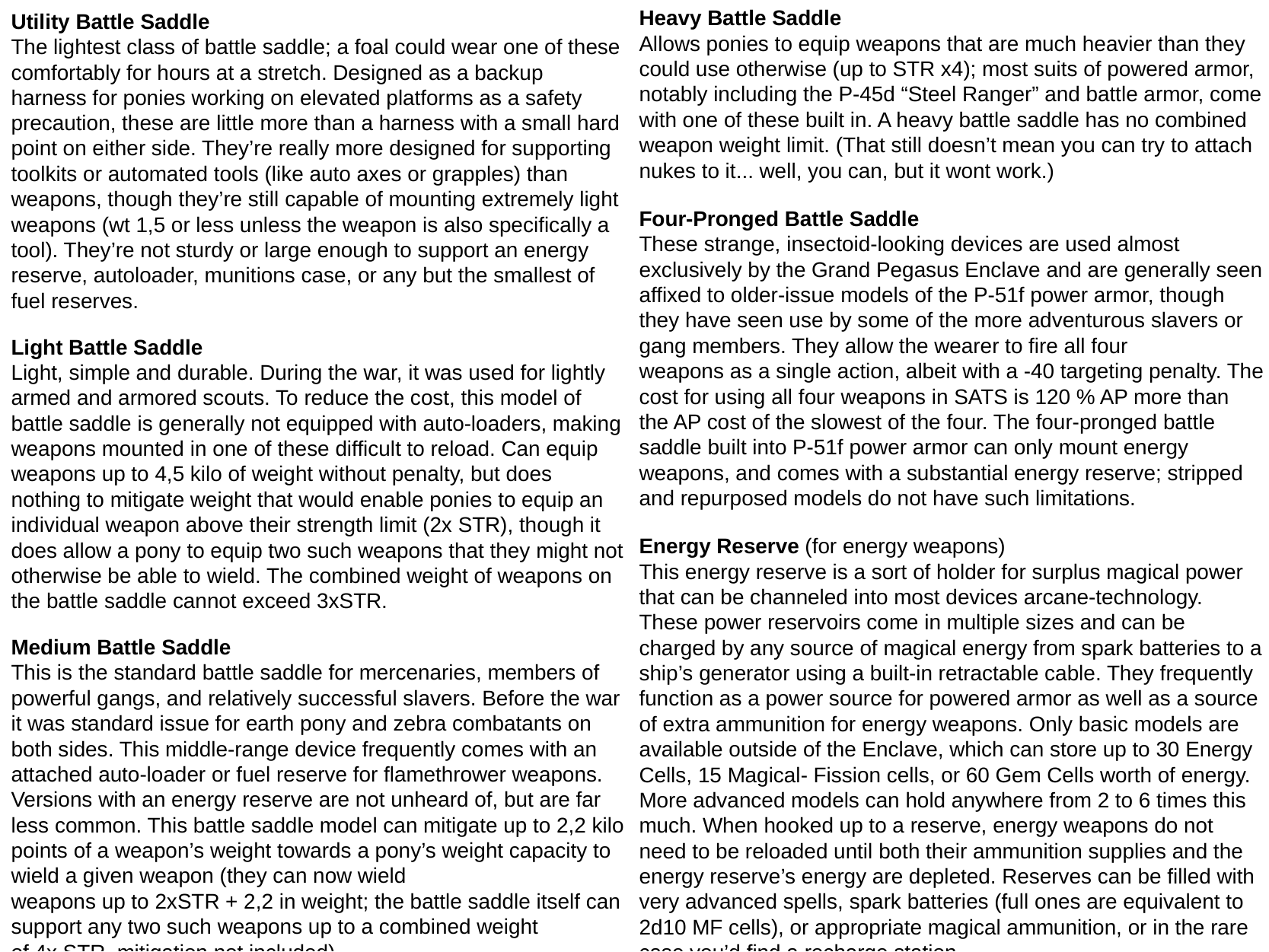

Heavy Battle Saddle
Allows ponies to equip weapons that are much heavier than they could use otherwise (up to STR x4); most suits of powered armor, notably including the P-45d “Steel Ranger” and battle armor, come with one of these built in. A heavy battle saddle has no combined weapon weight limit. (That still doesn’t mean you can try to attach nukes to it... well, you can, but it wont work.)

Four-Pronged Battle Saddle
These strange, insectoid-looking devices are used almost exclusively by the Grand Pegasus Enclave and are generally seen affixed to older-issue models of the P-51f power armor, though they have seen use by some of the more adventurous slavers or gang members. They allow the wearer to fire all four
weapons as a single action, albeit with a -40 targeting penalty. The cost for using all four weapons in SATS is 120 % AP more than the AP cost of the slowest of the four. The four-pronged battle saddle built into P-51f power armor can only mount energy weapons, and comes with a substantial energy reserve; stripped and repurposed models do not have such limitations.

Energy Reserve (for energy weapons)
This energy reserve is a sort of holder for surplus magical power that can be channeled into most devices arcane-technology. These power reservoirs come in multiple sizes and can be
charged by any source of magical energy from spark batteries to a ship’s generator using a built-in retractable cable. They frequently function as a power source for powered armor as well as a source of extra ammunition for energy weapons. Only basic models are available outside of the Enclave, which can store up to 30 Energy Cells, 15 Magical- Fission cells, or 60 Gem Cells worth of energy. More advanced models can hold anywhere from 2 to 6 times this much. When hooked up to a reserve, energy weapons do not need to be reloaded until both their ammunition supplies and the energy reserve’s energy are depleted. Reserves can be filled with very advanced spells, spark batteries (full ones are equivalent to 2d10 MF cells), or appropriate magical ammunition, or in the rare case you’d find a recharge station.

Utility Battle Saddle
The lightest class of battle saddle; a foal could wear one of these comfortably for hours at a stretch. Designed as a backup harness for ponies working on elevated platforms as a safety precaution, these are little more than a harness with a small hard point on either side. They’re really more designed for supporting toolkits or automated tools (like auto axes or grapples) than weapons, though they’re still capable of mounting extremely light weapons (wt 1,5 or less unless the weapon is also specifically a tool). They’re not sturdy or large enough to support an energy reserve, autoloader, munitions case, or any but the smallest of fuel reserves.

Light Battle Saddle
Light, simple and durable. During the war, it was used for lightly armed and armored scouts. To reduce the cost, this model of battle saddle is generally not equipped with auto-loaders, making weapons mounted in one of these difficult to reload. Can equip weapons up to 4,5 kilo of weight without penalty, but does
nothing to mitigate weight that would enable ponies to equip an individual weapon above their strength limit (2x STR), though it does allow a pony to equip two such weapons that they might not otherwise be able to wield. The combined weight of weapons on the battle saddle cannot exceed 3xSTR.

Medium Battle Saddle
This is the standard battle saddle for mercenaries, members of powerful gangs, and relatively successful slavers. Before the war it was standard issue for earth pony and zebra combatants on both sides. This middle-range device frequently comes with an attached auto-loader or fuel reserve for flamethrower weapons. Versions with an energy reserve are not unheard of, but are far less common. This battle saddle model can mitigate up to 2,2 kilo points of a weapon’s weight towards a pony’s weight capacity to wield a given weapon (they can now wield
weapons up to 2xSTR + 2,2 in weight; the battle saddle itself can support any two such weapons up to a combined weight
of 4x STR, mitigation not included).